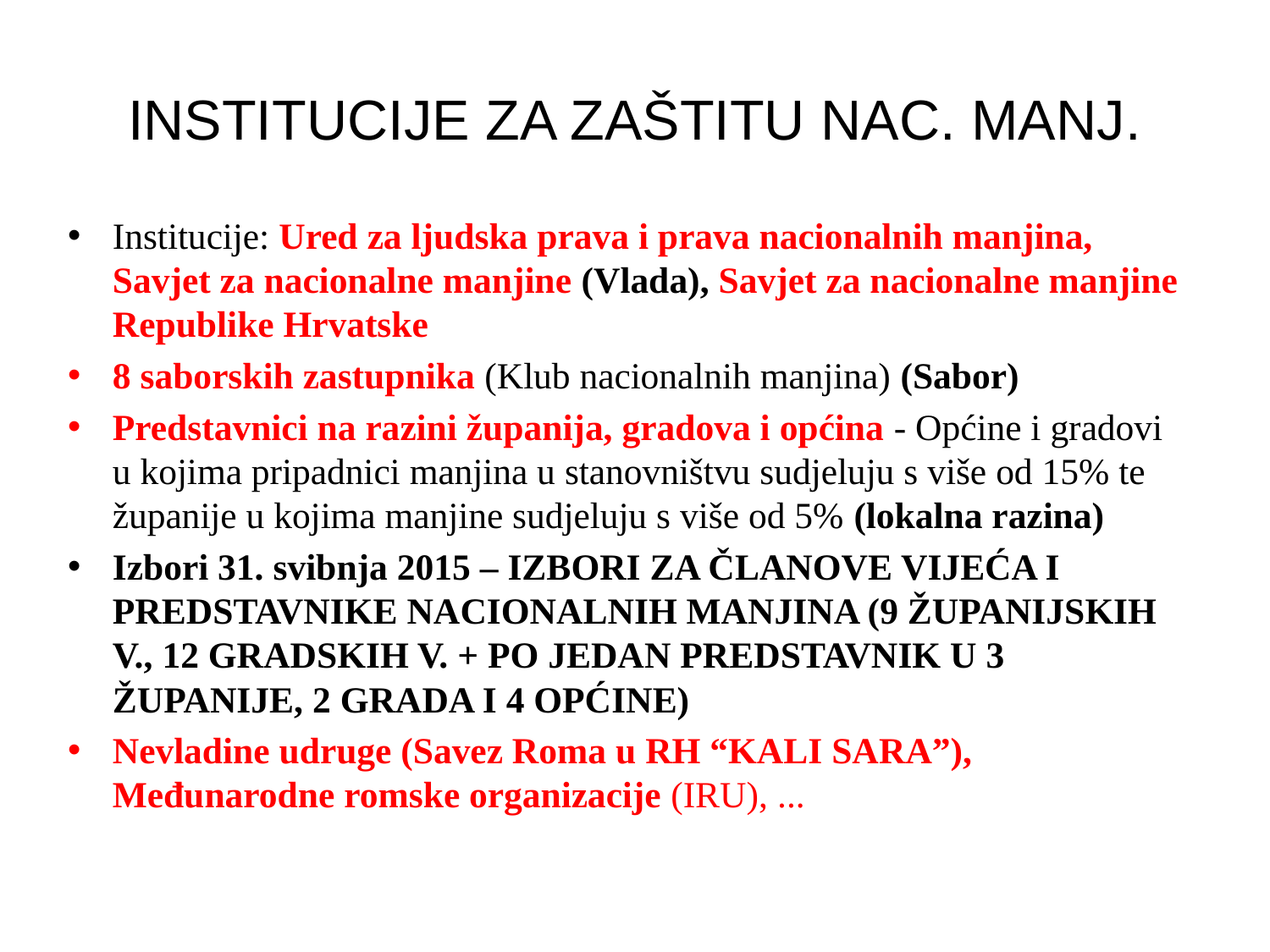

# INSTITUCIJE ZA ZAŠTITU NAC. MANJ.
Institucije: Ured za ljudska prava i prava nacionalnih manjina, Savjet za nacionalne manjine (Vlada), Savjet za nacionalne manjine Republike Hrvatske
8 saborskih zastupnika (Klub nacionalnih manjina) (Sabor)
Predstavnici na razini županija, gradova i općina - Općine i gradovi u kojima pripadnici manjina u stanovništvu sudjeluju s više od 15% te županije u kojima manjine sudjeluju s više od 5% (lokalna razina)
Izbori 31. svibnja 2015 – IZBORI ZA ČLANOVE VIJEĆA I PREDSTAVNIKE NACIONALNIH MANJINA (9 ŽUPANIJSKIH V., 12 GRADSKIH V. + PO JEDAN PREDSTAVNIK U 3 ŽUPANIJE, 2 GRADA I 4 OPĆINE)
Nevladine udruge (Savez Roma u RH “KALI SARA”), Međunarodne romske organizacije (IRU), ...